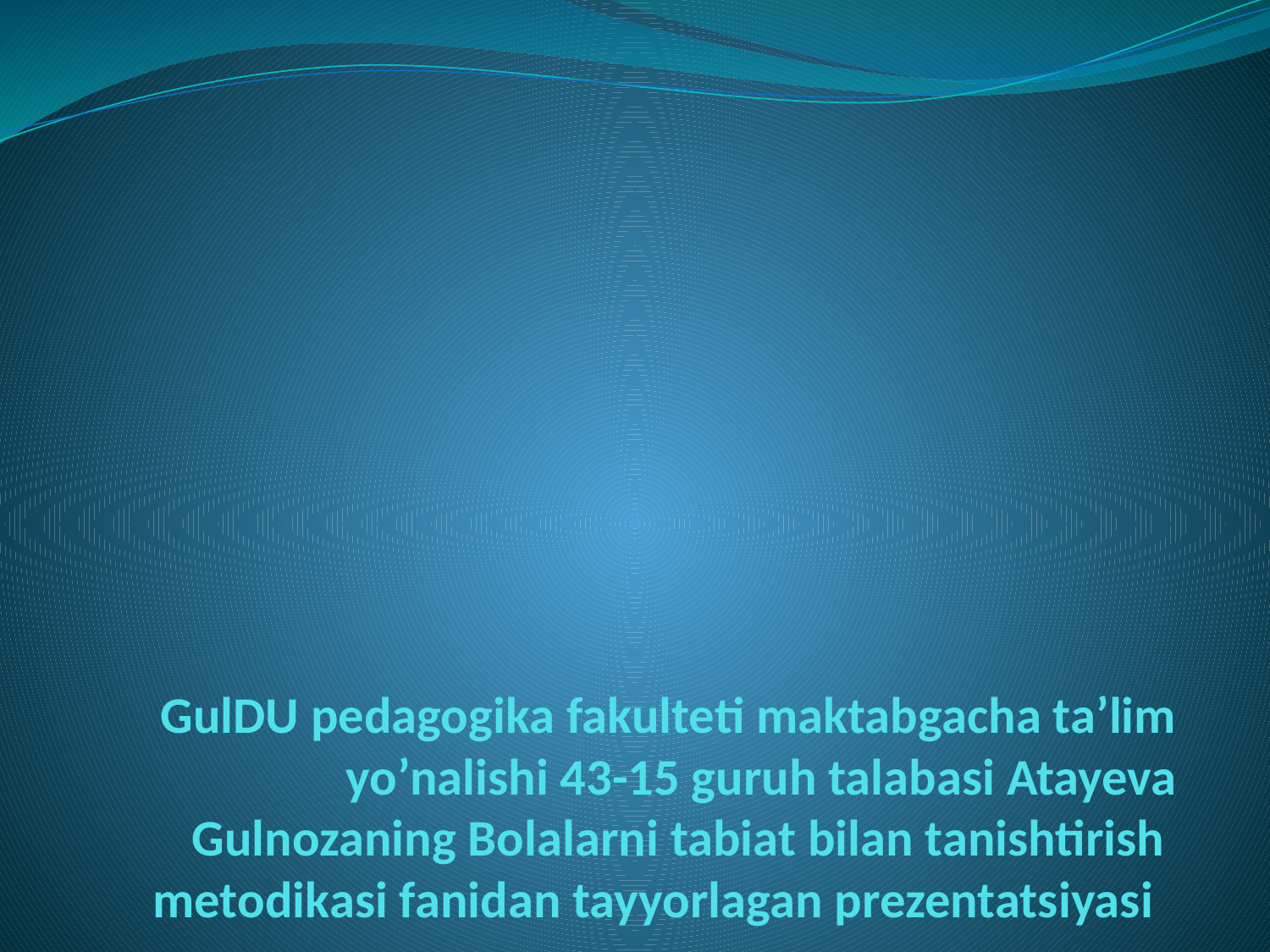

# GulDU pedagogika fakulteti maktabgacha ta’lim yo’nalishi 43-15 guruh talabasi Atayeva Gulnozaning Bolalarni tabiat bilan tanishtirish  metodikasi fanidan tayyorlagan prezentatsiyasi